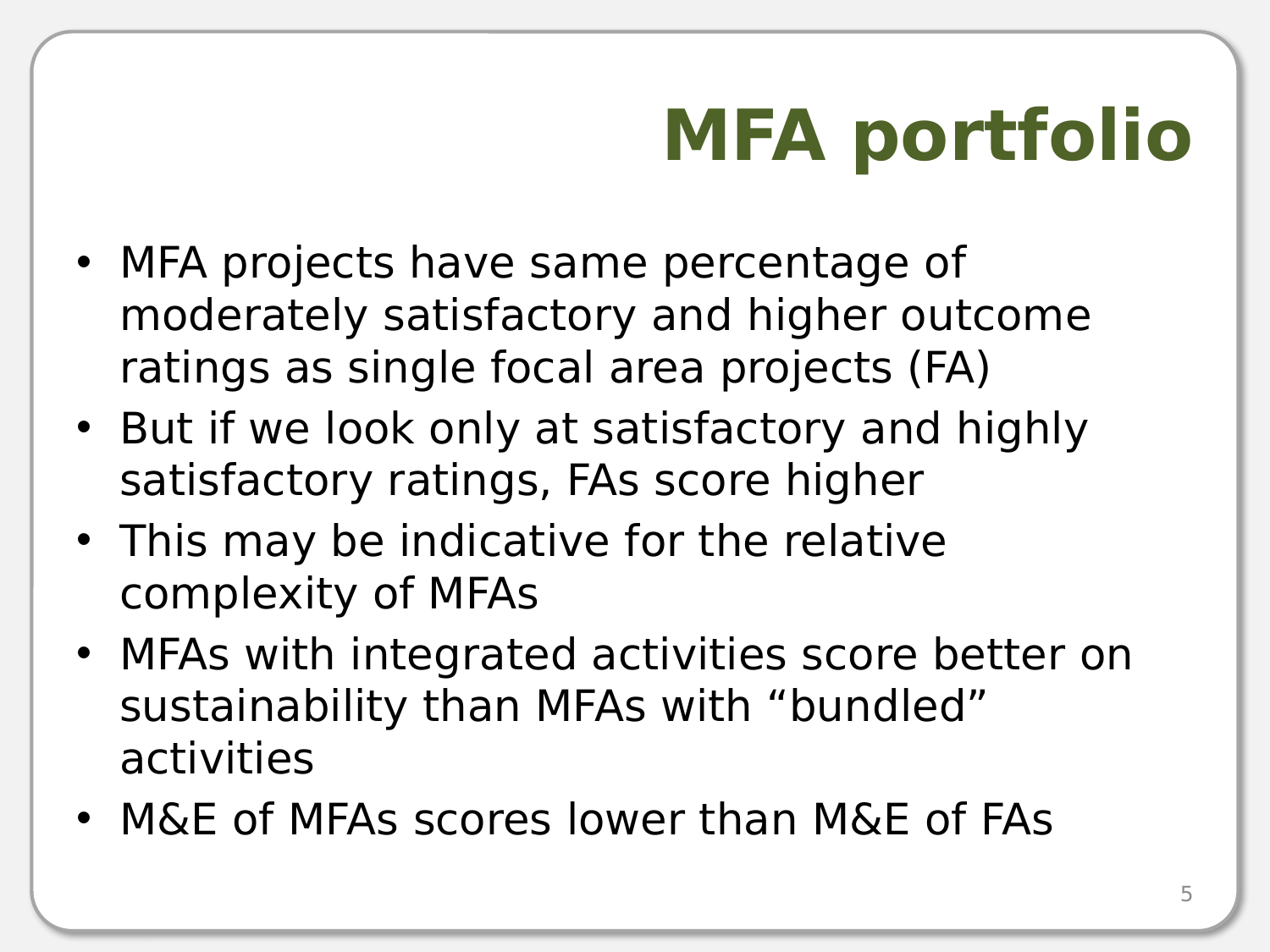

# MFA portfolio
MFA projects have same percentage of moderately satisfactory and higher outcome ratings as single focal area projects (FA)
But if we look only at satisfactory and highly satisfactory ratings, FAs score higher
This may be indicative for the relative complexity of MFAs
MFAs with integrated activities score better on sustainability than MFAs with “bundled” activities
M&E of MFAs scores lower than M&E of FAs
5